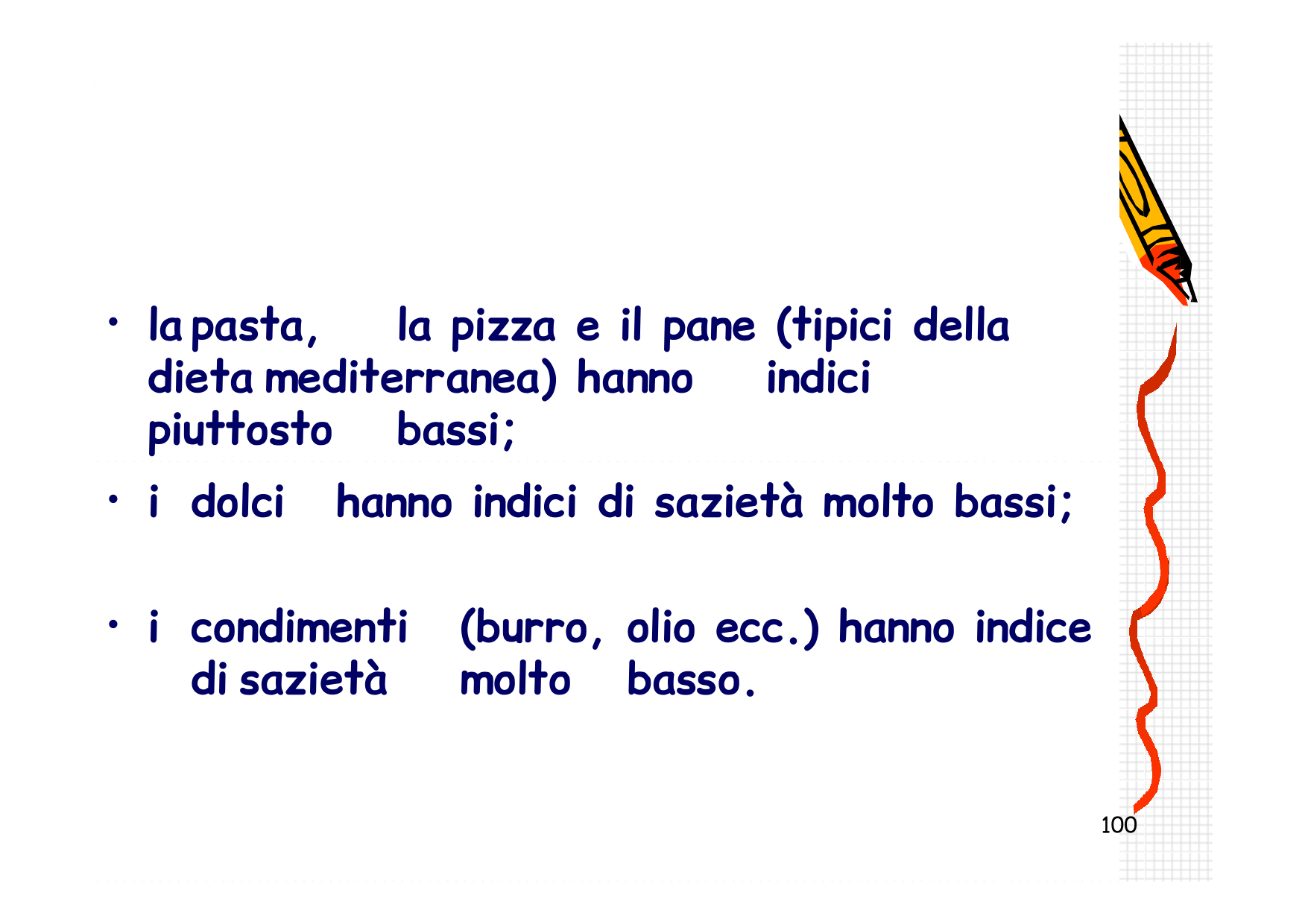

Provincia Milano 1

la	pasta,	la	pizza	e	il	pane		(tipici	della	dieta mediterranea)	hanno	indici	piuttosto	bassi;

i	dolci	hanno	indici	di	sazietà	molto	bassi;

i	condimenti	(burro,	olio	ecc.)	hanno	indice	di sazietà	molto	basso.

100